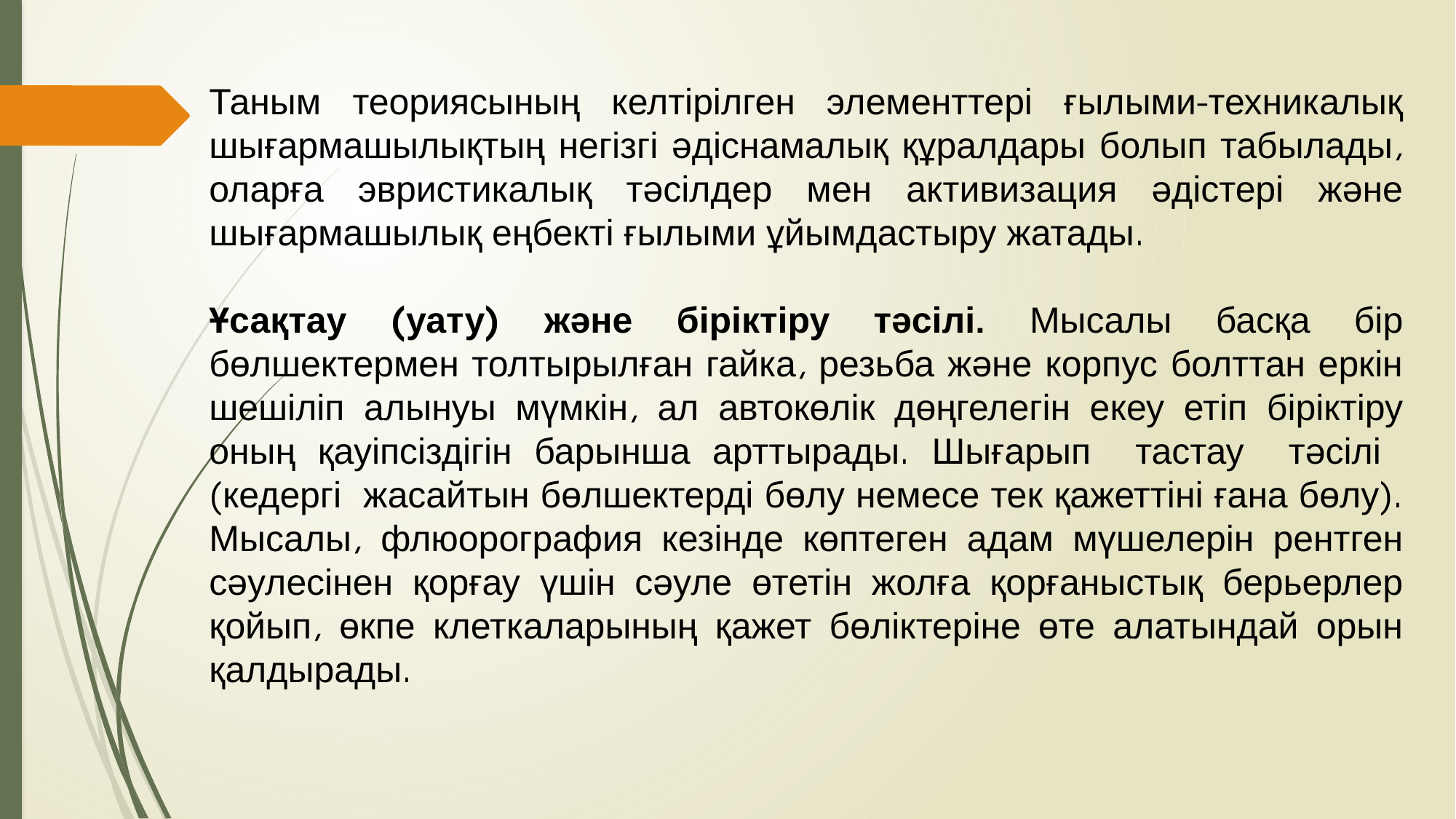

Таным теориясының келтірілген элементтері ғылыми-техникалық шығармашылықтың негізгі әдіснамалық құралдары болып табылады, оларға эвристикалық тәсілдер мен активизация әдістері және шығармашылық еңбекті ғылыми ұйымдастыру жатады.

Ұсақтау (уату) және біріктіру тәсілі. Мысалы басқа бір бөлшектермен толтырылған гайка, резьба және корпус болттан еркін шешіліп алынуы мүмкін, ал автокөлік дөңгелегін екеу етіп біріктіру оның қауіпсіздігін барынша арттырады. Шығарып  тастау  тәсілі  (кедергі  жасайтын бөлшектерді бөлу немесе тек қажеттіні ғана бөлу). Мысалы, флюорография кезінде көптеген адам мүшелерін рентген сәулесінен қорғау үшін сәуле өтетін жолға қорғаныстық берьерлер қойып, өкпе клеткаларының қажет бөліктеріне өте алатындай орын қалдырады.